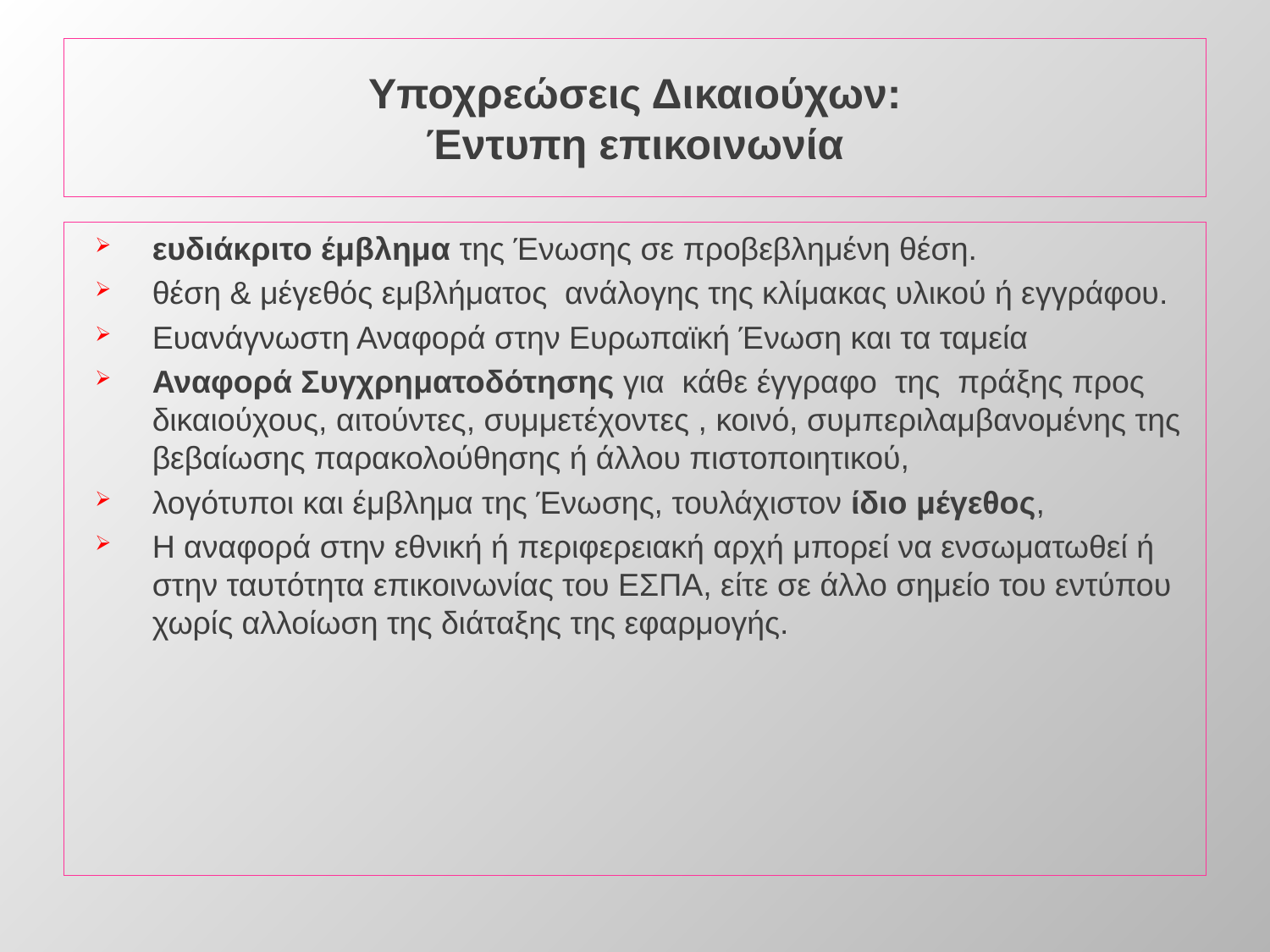

# Υποχρεώσεις Δικαιούχων: Έντυπη επικοινωνία
ευδιάκριτο έμβλημα της Ένωσης σε προβεβλημένη θέση.
θέση & μέγεθός εμβλήματος  ανάλογης της κλίμακας υλικού ή εγγράφου.
Ευανάγνωστη Αναφορά στην Ευρωπαϊκή Ένωση και τα ταμεία
Αναφορά Συγχρηματοδότησης για  κάθε έγγραφο  της  πράξης προς  δικαιούχους, αιτούντες, συμμετέχοντες , κοινό, συμπεριλαμβανομένης της βεβαίωσης παρακολούθησης ή άλλου πιστοποιητικού,
λογότυποι και έμβλημα της Ένωσης, τουλάχιστον ίδιο μέγεθος,
Η αναφορά στην εθνική ή περιφερειακή αρχή μπορεί να ενσωματωθεί ή στην ταυτότητα επικοινωνίας του ΕΣΠΑ, είτε σε άλλο σημείο του εντύπου χωρίς αλλοίωση της διάταξης της εφαρμογής.